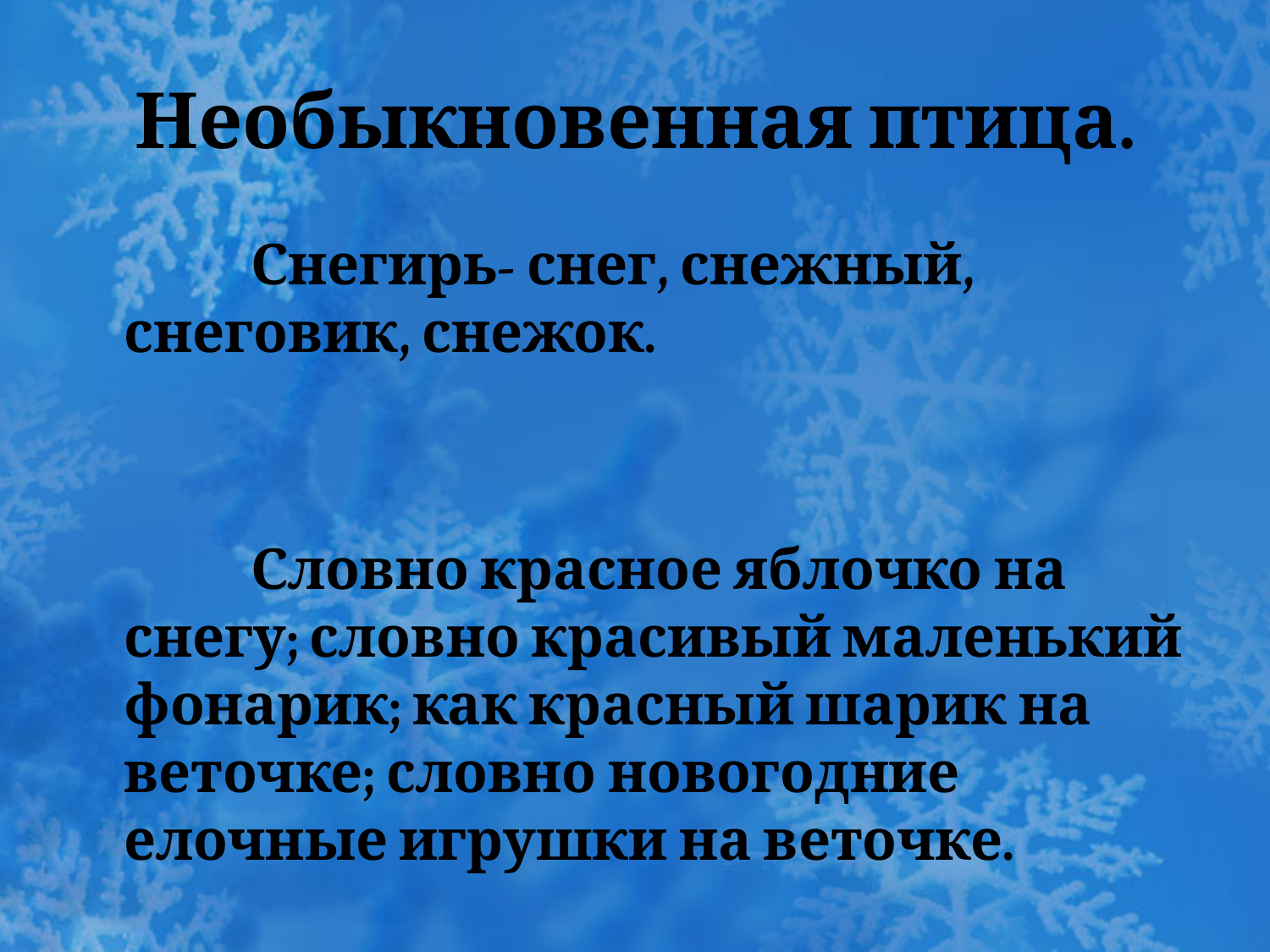

# Необыкновенная птица.
		Снегирь- снег, снежный, снеговик, снежок.

		Словно красное яблочко на снегу; словно красивый маленький фонарик; как красный шарик на веточке; словно новогодние елочные игрушки на веточке.